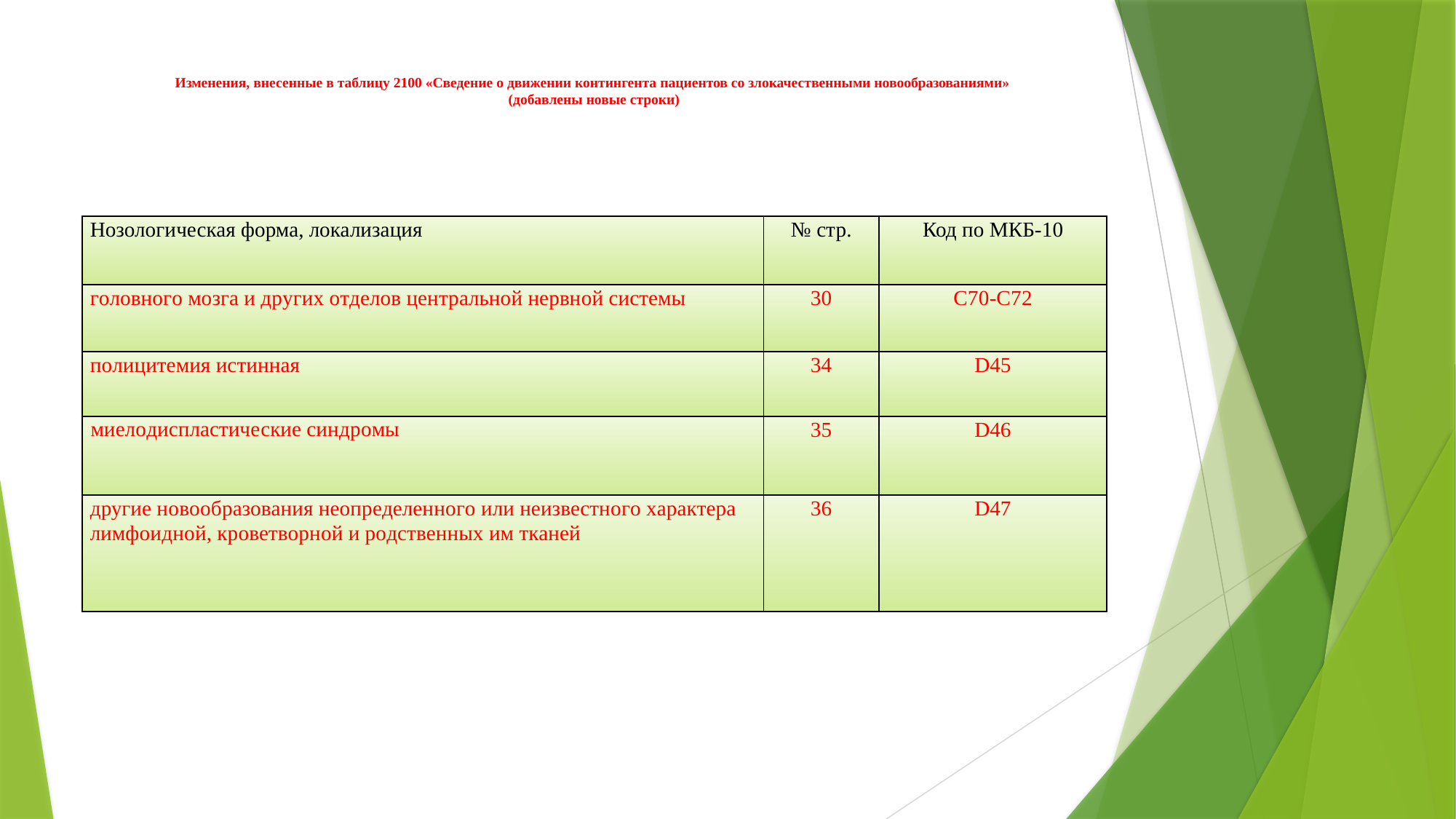

# Изменения, внесенные в таблицу 2100 «Сведение о движении контингента пациентов со злокачественными новообразованиями» (добавлены новые строки)
| Нозологическая форма, локализация | № стр. | Код по МКБ-10 |
| --- | --- | --- |
| головного мозга и других отделов центральной нервной системы | 30 | С70-С72 |
| полицитемия истинная | 34 | D45 |
| миелодиспластические синдромы | 35 | D46 |
| другие новообразования неопределенного или неизвестного характера лимфоидной, кроветворной и родственных им тканей | 36 | D47 |